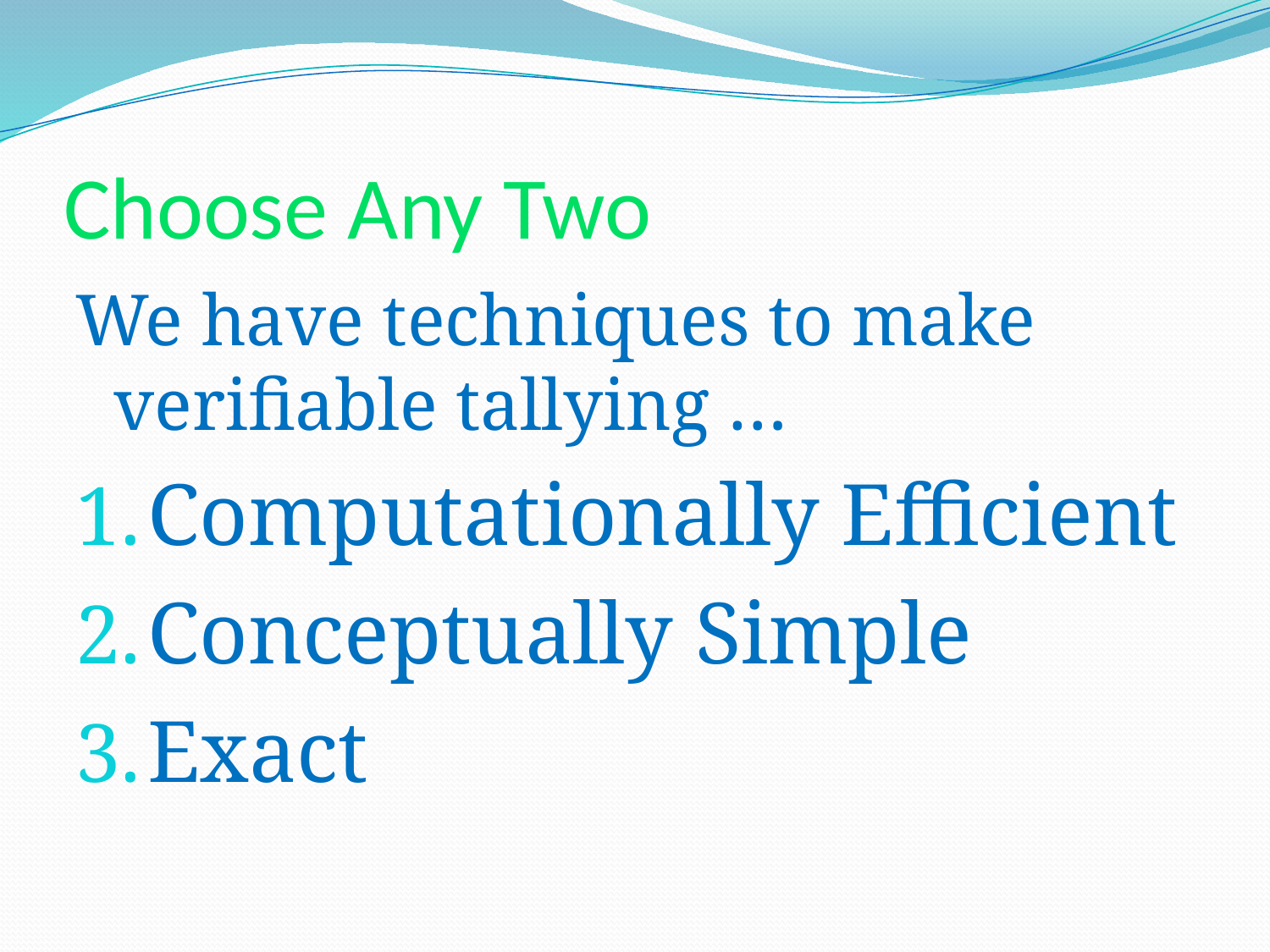

# Choose Any Two
We have techniques to make verifiable tallying …
Computationally Efficient
Conceptually Simple
Exact